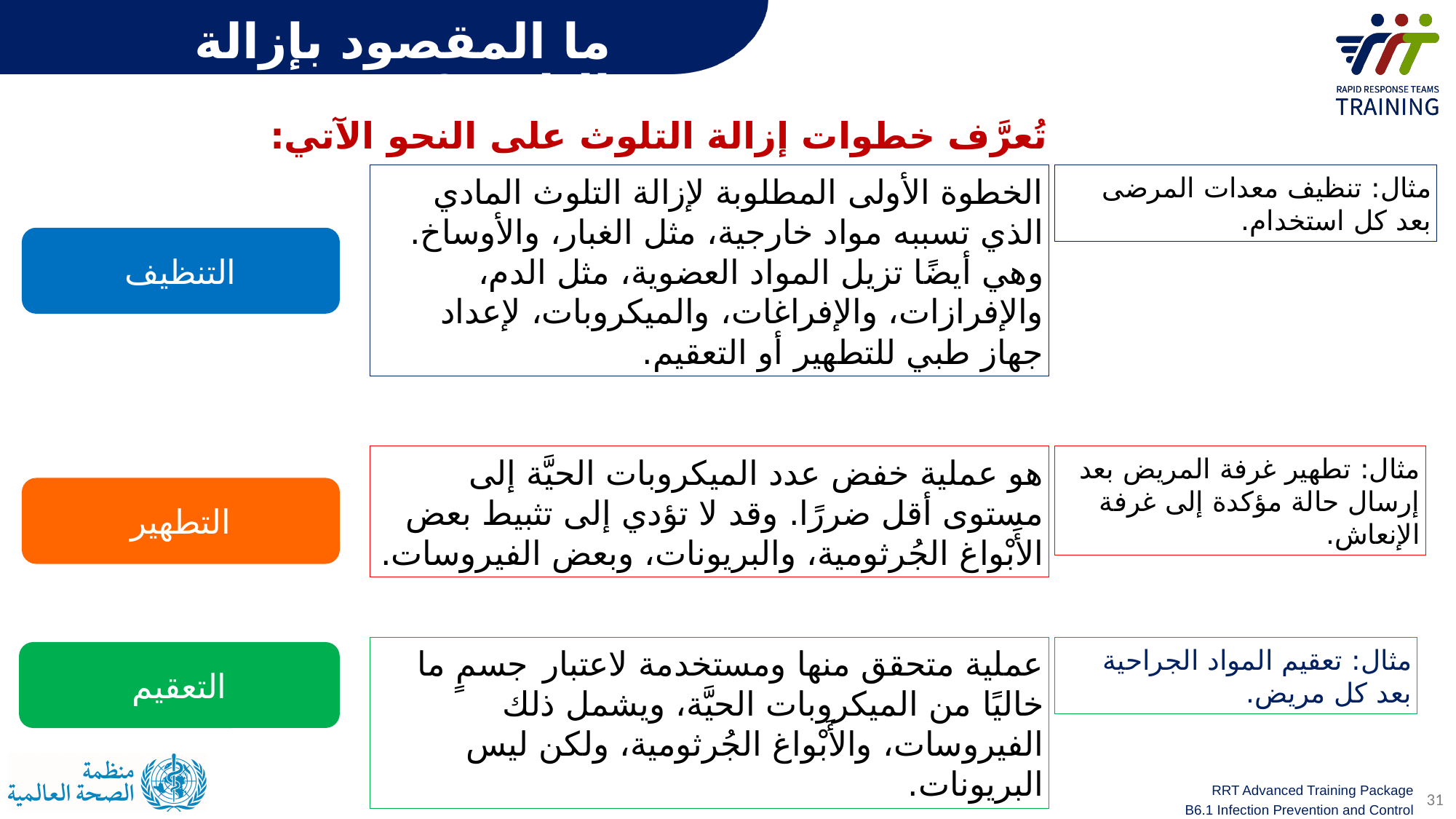

ما المقصود بإزالة التلوث؟
تُعرَّف خطوات إزالة التلوث على النحو الآتي:
الخطوة الأولى المطلوبة لإزالة التلوث المادي الذي تسببه مواد خارجية، مثل الغبار، والأوساخ. وهي أيضًا تزيل المواد العضوية، مثل الدم، والإفرازات، والإفراغات، والميكروبات، لإعداد جهاز طبي للتطهير أو التعقيم.
مثال: تنظيف معدات المرضى بعد كل استخدام.

التنظيف
هو عملية خفض عدد الميكروبات الحيَّة إلى مستوى أقل ضررًا. وقد لا تؤدي إلى تثبيط بعض الأَبْواغ الجُرثومية، والبريونات، وبعض الفيروسات.
مثال: تطهير غرفة المريض بعد إرسال حالة مؤكدة إلى غرفة الإنعاش.

التطهير
عملية متحقق منها ومستخدمة لاعتبار جسمٍ ما خاليًا من الميكروبات الحيَّة، ويشمل ذلك الفيروسات، والأَبْواغ الجُرثومية، ولكن ليس البريونات.
مثال: تعقيم المواد الجراحية بعد كل مريض.

التعقيم